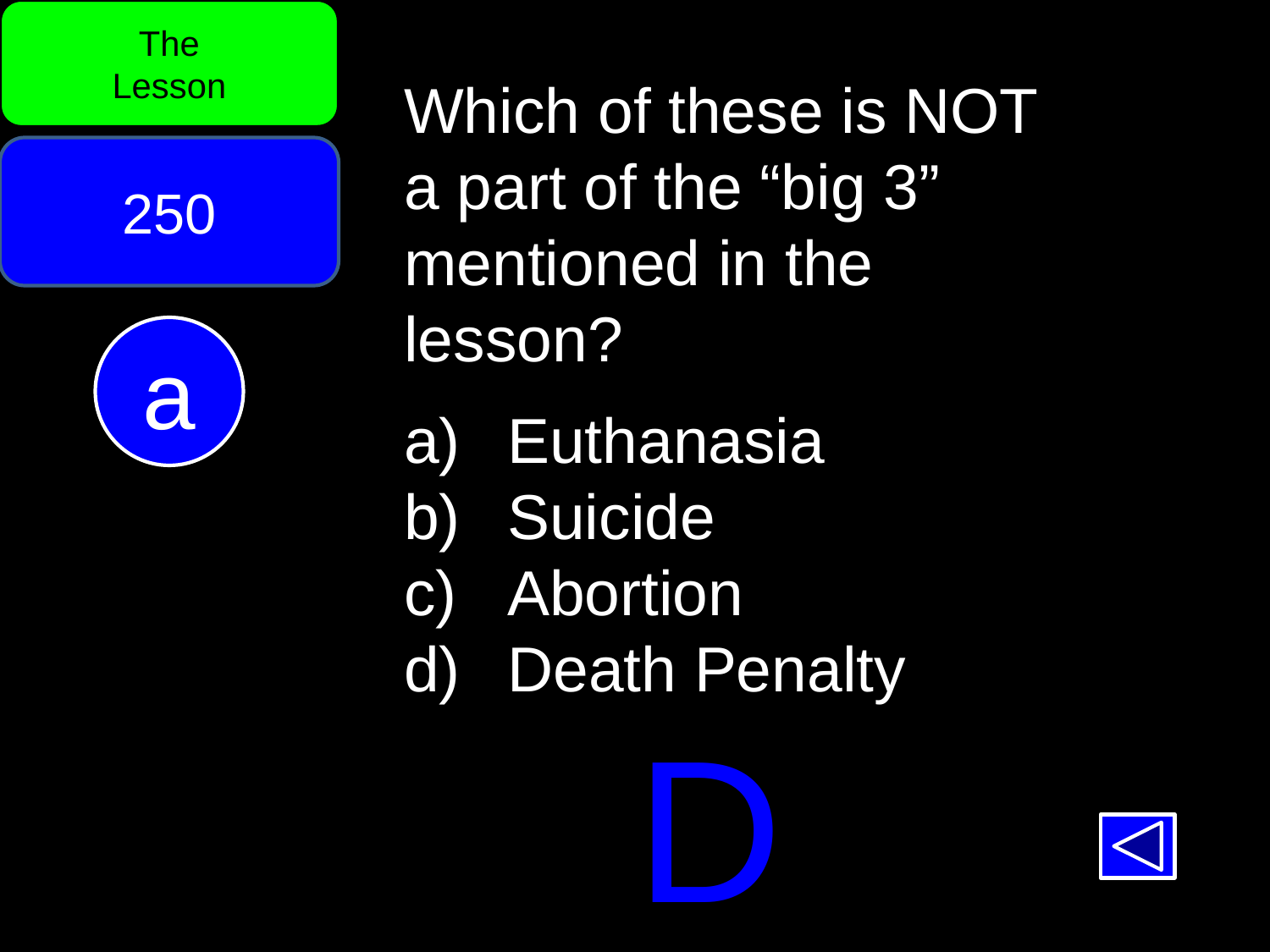

The
Lesson
Which of these is NOT
a part of the “big 3”
mentioned in the
lesson?

Euthanasia
Suicide
Abortion
Death Penalty
250
a
D